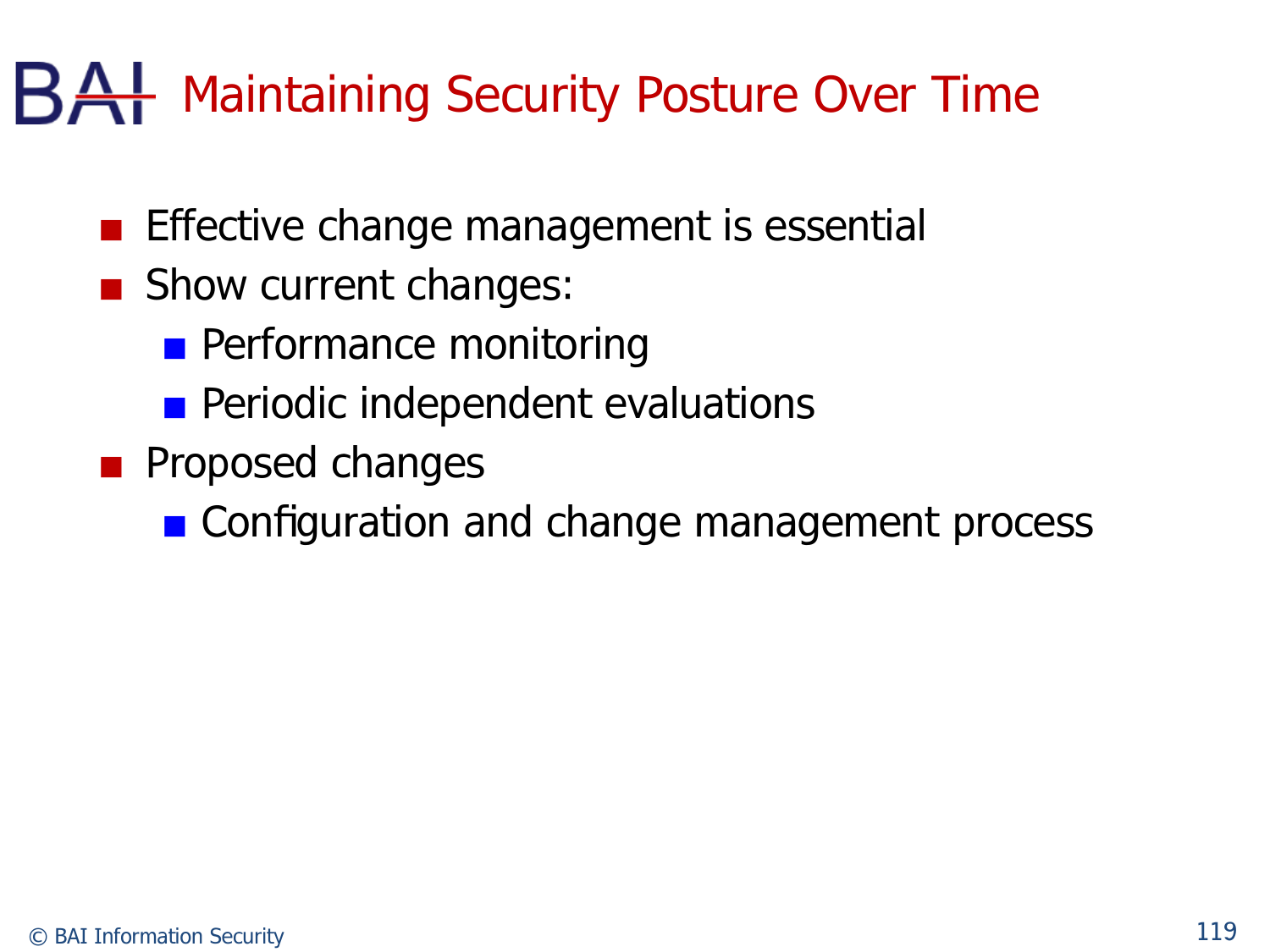

# Maintaining Security Posture Over Time
Effective change management is essential
Show current changes:
Performance monitoring
Periodic independent evaluations
Proposed changes
Configuration and change management process